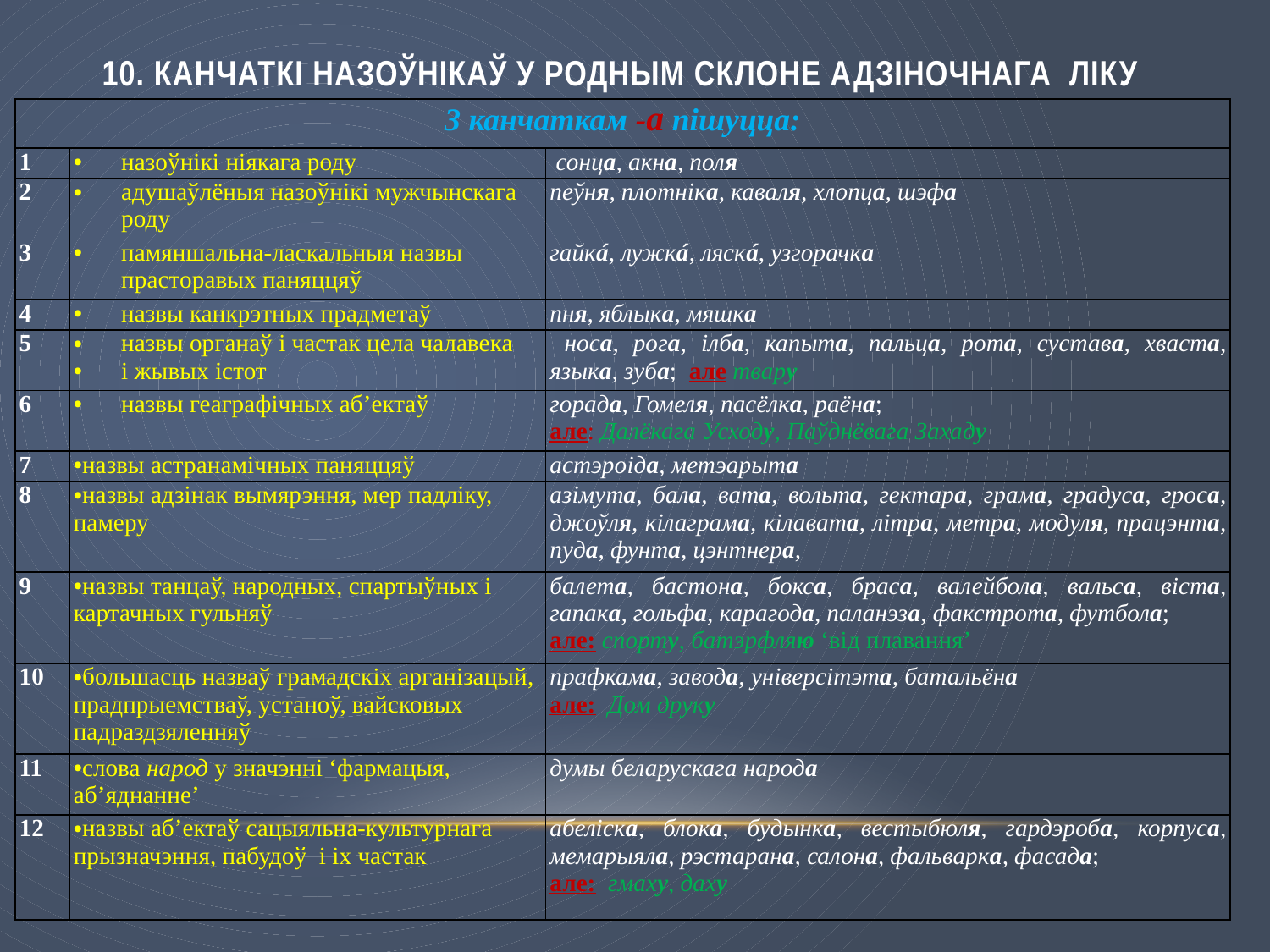

# 10. КАНЧАТКІ НАЗОЎНІКАЎ У РОДНЫМ СКЛОНЕ АДЗІНОЧНАГА  ЛІКУ

| З канчаткам -а пішуцца: |  |  |
| --- | --- | --- |
| 1 | назоўнікі ніякага роду | сонца, акна, поля |
| 2 | адушаўлёныя назоўнікі мужчынскага роду | пеўня, плотніка, каваля, хлопца, шэфа |
| 3 | памяншальна-ласкальныя назвы прасторавых паняццяў | гайкá, лужкá, ляскá, узгорачка |
| 4 | назвы канкрэтных прадметаў | пня, яблыка, мяшка |
| 5 | назвы органаў і частак цела чалавека і жывых істот | носа, рога, ілба, капыта, пальца, рота, сустава, хваста, языка, зуба; але твару |
| 6 | назвы геаграфічных аб’ектаў | горада, Гомеля, пасёлка, раёна; але: Далёкага Усходу, Паўднёвага Захаду |
| 7 | назвы астранамічных паняццяў | астэроіда, метэарыта |
| 8 | назвы адзінак вымярэння, мер падліку, памеру | азімута, бала, вата, вольта, гектара, грама, градуса, гроса, джоўля, кілаграма, кілавата, літра, метра, модуля, працэнта, пуда, фунта, цэнтнера, |
| 9 | назвы танцаў, народных, спартыўных і картачных гульняў | балета, бастона, бокса, браса, валейбола, вальса, віста, гапака, гольфа, карагода, паланэза, факстрота, футбола; але: спорту, батэрфляю ‘від плавання’ |
| 10 | большасць назваў грамадскіх арганізацый, прадпрыемстваў, устаноў, вайсковых падраздзяленняў | прафкама, завода, універсітэта, батальёна але: Дом друку |
| 11 | слова народ у значэнні ‘фармацыя, аб’яднанне’ | думы беларускага народа |
| 12 | назвы аб’ектаў сацыяльна-культурнага прызначэння, пабудоў і іх частак | абеліска, блока, будынка, вестыбюля, гардэроба, корпуса, мемарыяла, рэстарана, салона, фальварка, фасада; але: гмаху, даху |